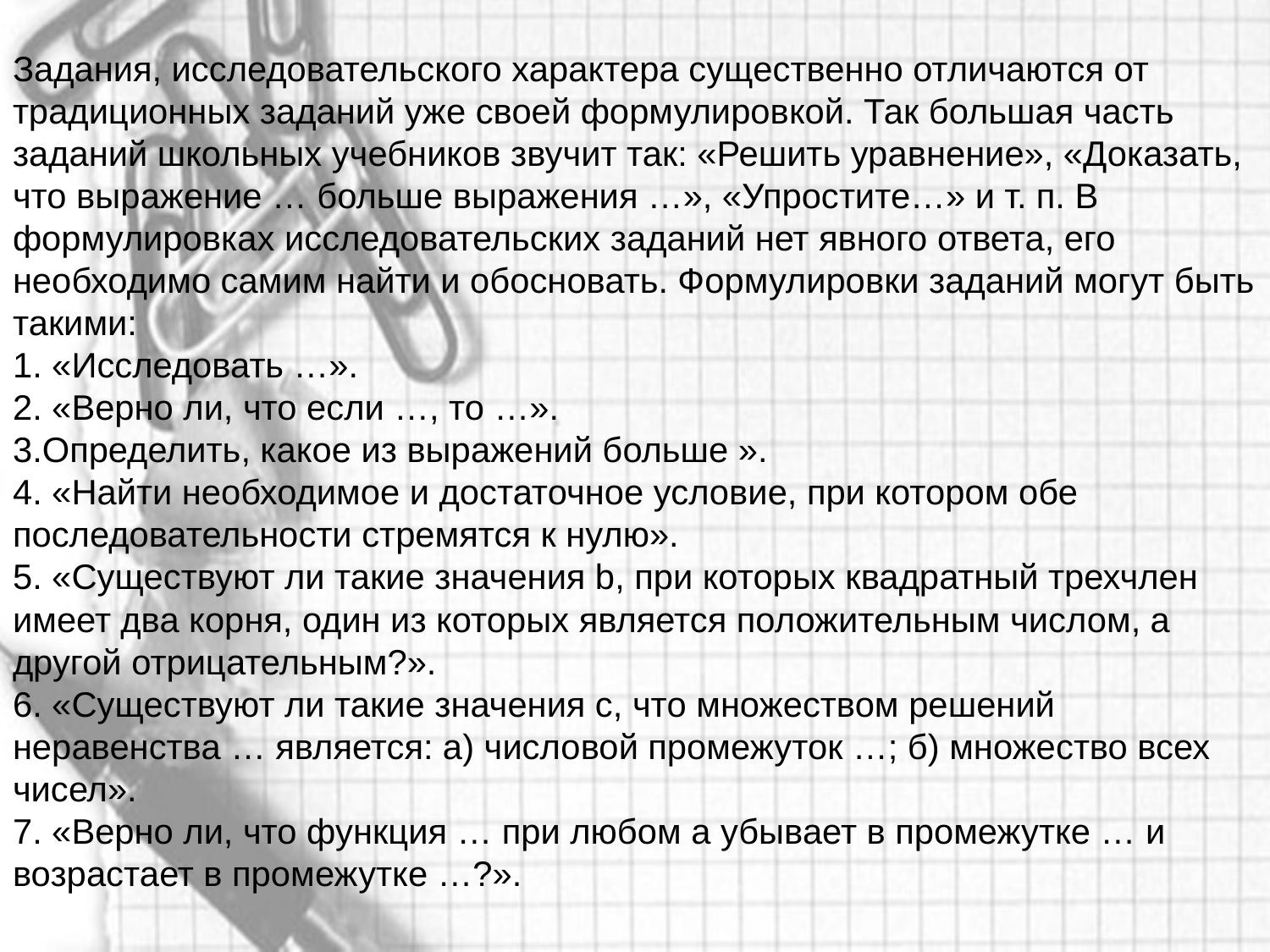

Задания, исследовательского характера существенно отличаются от традиционных заданий уже своей формулировкой. Так большая часть заданий школьных учебников звучит так: «Решить уравнение», «Доказать, что выражение … больше выражения …», «Упростите…» и т. п. В формулировках исследовательских заданий нет явного ответа, его необходимо самим найти и обосновать. Формулировки заданий могут быть такими:
1. «Исследовать …».
2. «Верно ли, что если …, то …».
3.Определить, какое из выражений больше ».
4. «Найти необходимое и достаточное условие, при котором обе последовательности стремятся к нулю».
5. «Существуют ли такие значения b, при которых квадратный трехчлен имеет два корня, один из которых является положительным числом, а другой отрицательным?».
6. «Существуют ли такие значения с, что множеством решений неравенства … является: а) числовой промежуток …; б) множество всех чисел».
7. «Верно ли, что функция … при любом а убывает в промежутке … и возрастает в промежутке …?».